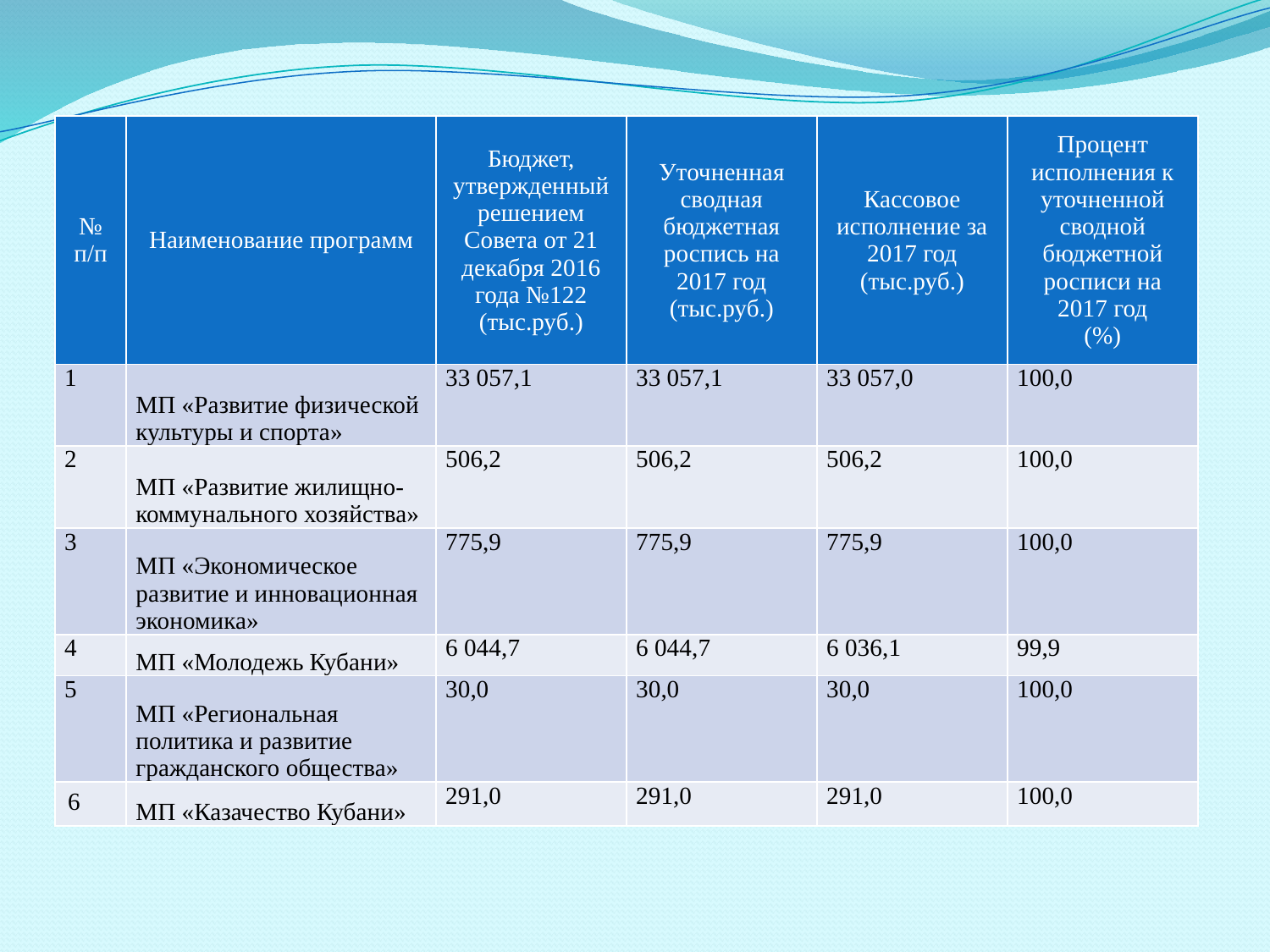

| № п/п | Наименование программ | Бюджет, утвержденный решением Совета от 21 декабря 2016 года №122 (тыс.руб.) | Уточненная сводная бюджетная роспись на 2017 год (тыс.руб.) | Кассовое исполнение за 2017 год (тыс.руб.) | Процент исполнения к уточненной сводной бюджетной росписи на 2017 год (%) |
| --- | --- | --- | --- | --- | --- |
| 1 | МП «Развитие физической культуры и спорта» | 33 057,1 | 33 057,1 | 33 057,0 | 100,0 |
| 2 | МП «Развитие жилищно-коммунального хозяйства» | 506,2 | 506,2 | 506,2 | 100,0 |
| 3 | МП «Экономическое развитие и инновационная экономика» | 775,9 | 775,9 | 775,9 | 100,0 |
| 4 | МП «Молодежь Кубани» | 6 044,7 | 6 044,7 | 6 036,1 | 99,9 |
| 5 | МП «Региональная политика и развитие гражданского общества» | 30,0 | 30,0 | 30,0 | 100,0 |
| 6 | МП «Казачество Кубани» | 291,0 | 291,0 | 291,0 | 100,0 |